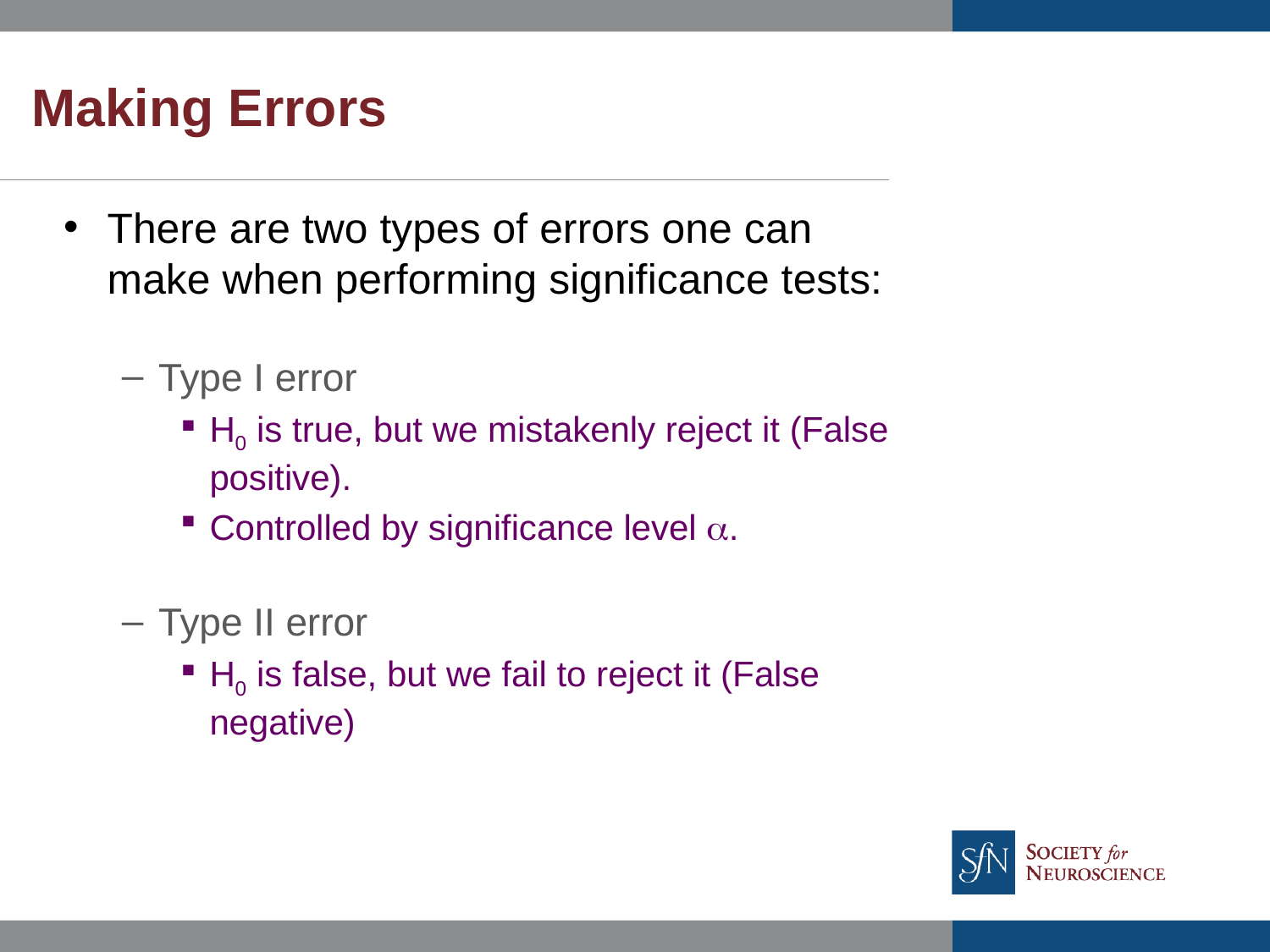

# Making Errors
There are two types of errors one can make when performing significance tests:

Type I error
H0 is true, but we mistakenly reject it (False positive).
Controlled by significance level α.

Type II error
H0 is false, but we fail to reject it (False negative)